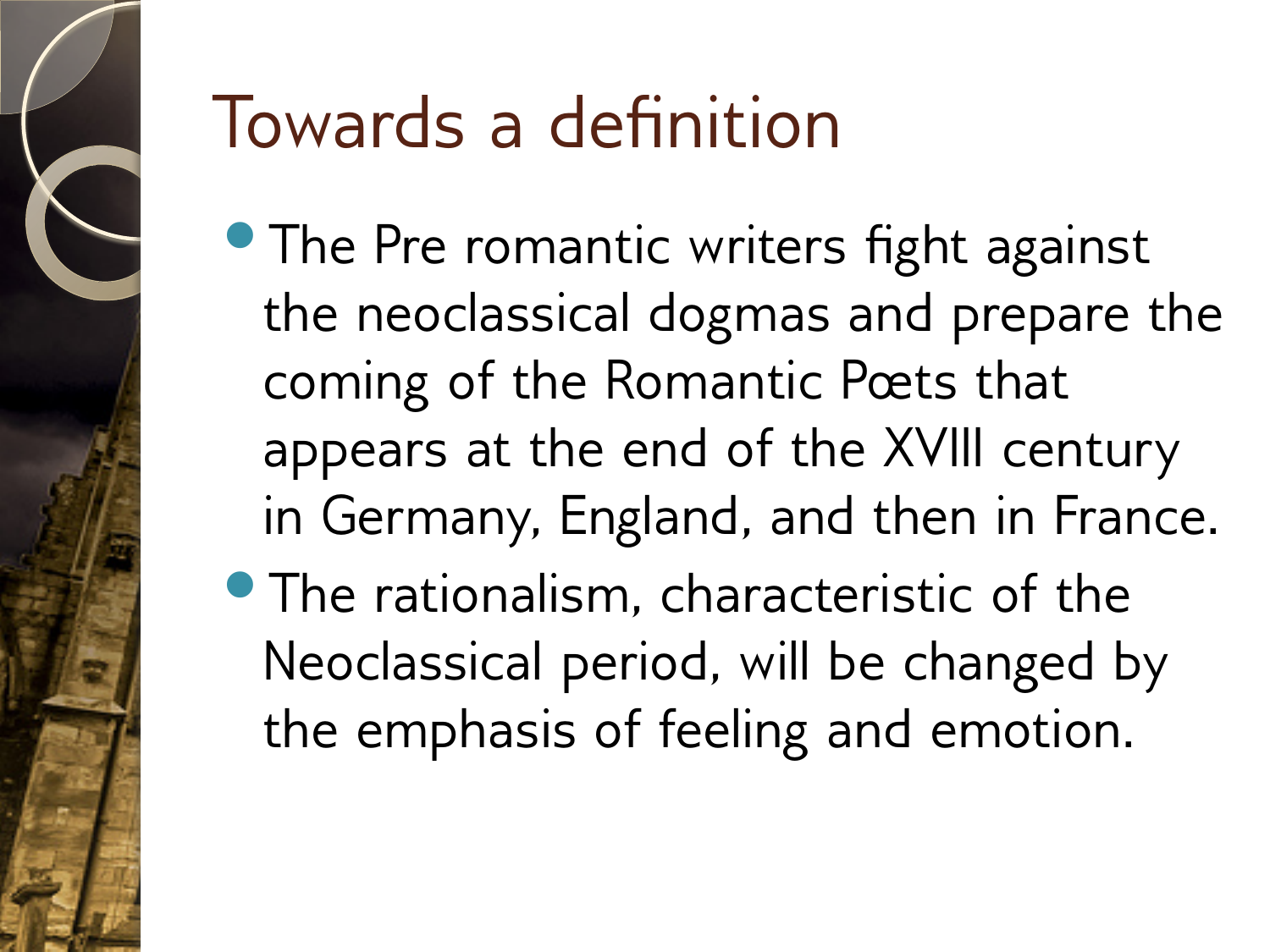

# Towards a definition
The Pre romantic writers fight against the neoclassical dogmas and prepare the coming of the Romantic Poets that appears at the end of the XVIII century in Germany, England, and then in France.
The rationalism, characteristic of the Neoclassical period, will be changed by the emphasis of feeling and emotion.